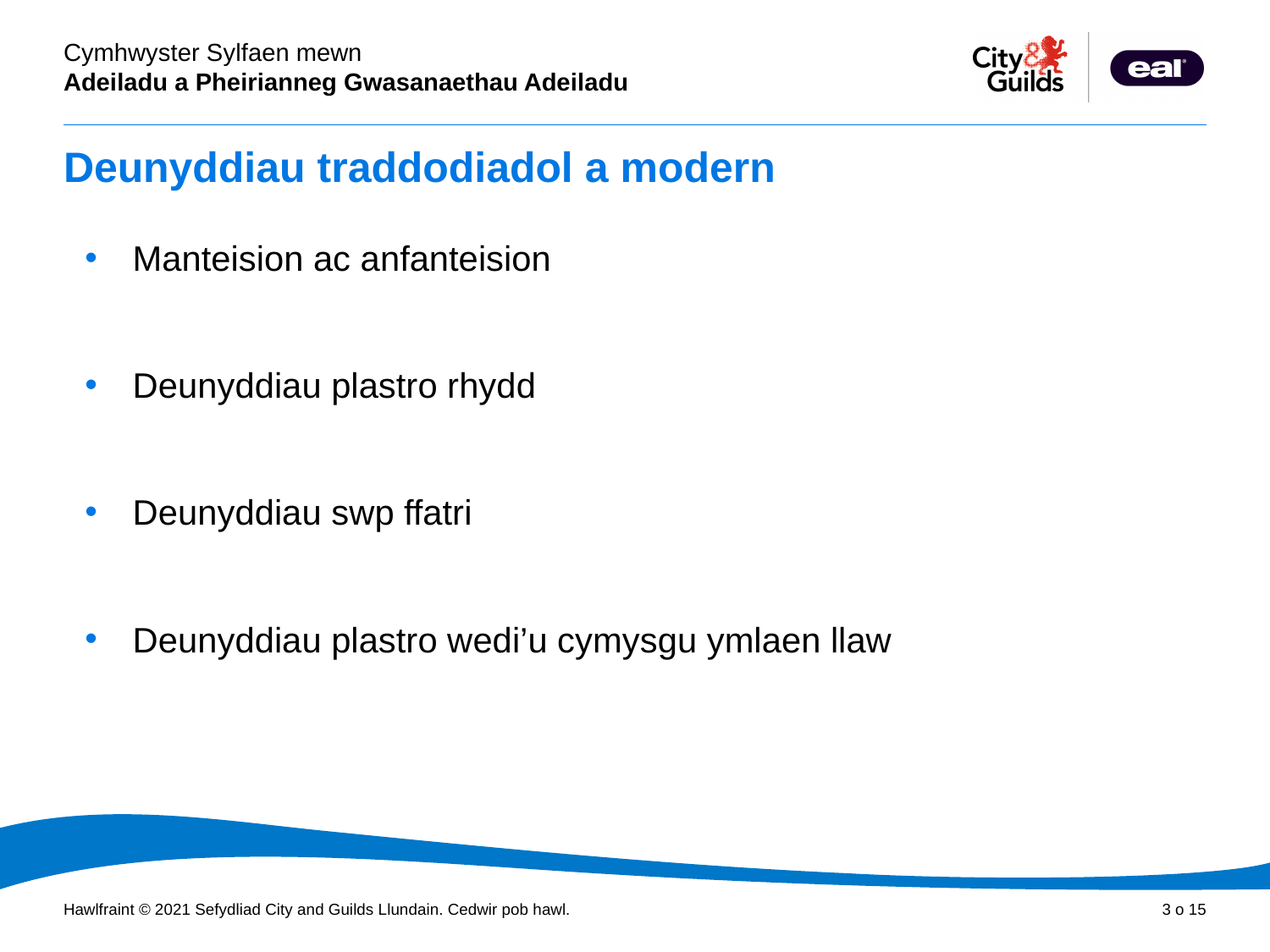

# Deunyddiau traddodiadol a modern
Manteision ac anfanteision

Deunyddiau plastro rhydd

Deunyddiau swp ffatri

Deunyddiau plastro wedi’u cymysgu ymlaen llaw